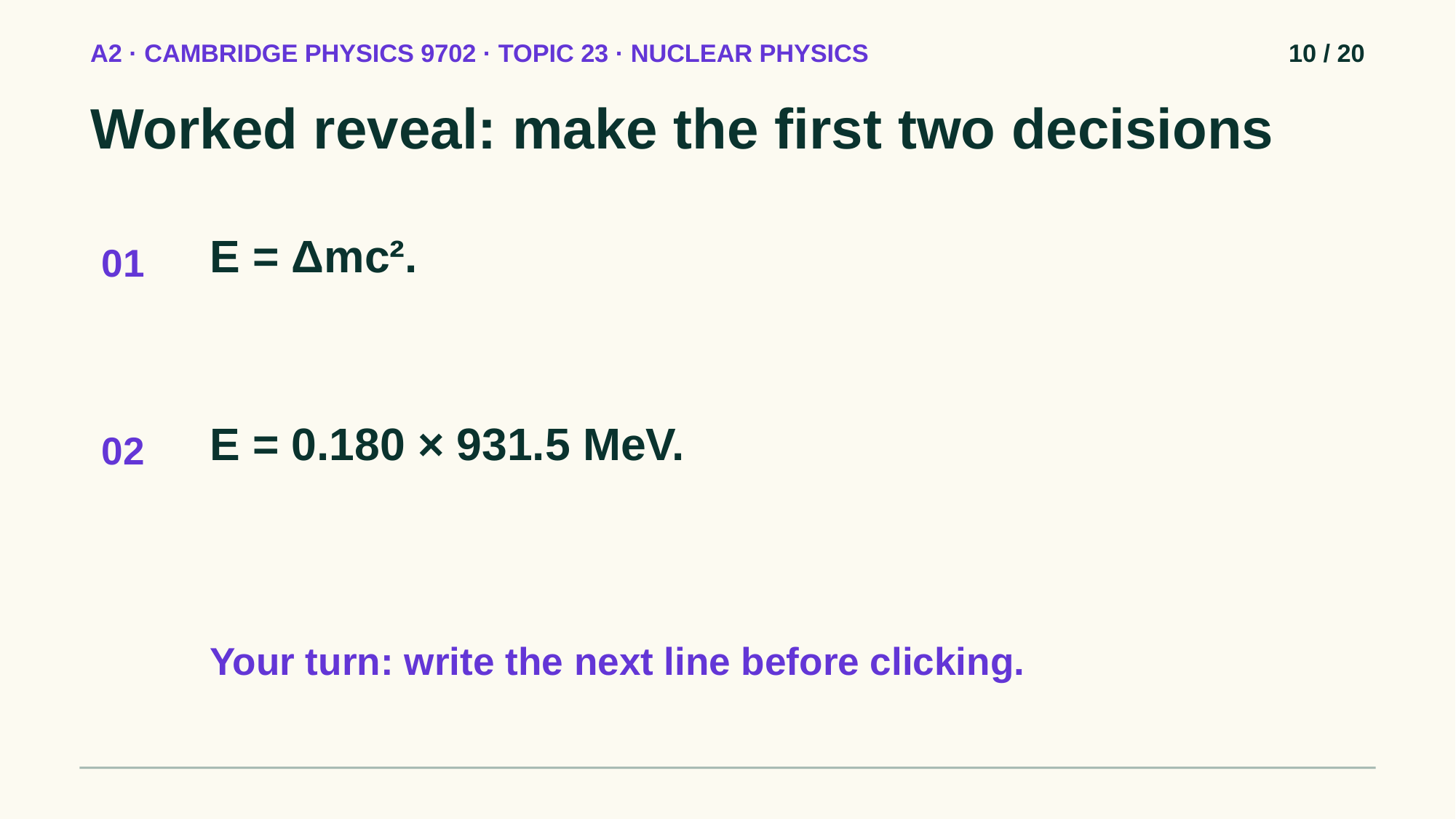

A2 · CAMBRIDGE PHYSICS 9702 · TOPIC 23 · NUCLEAR PHYSICS
10 / 20
Worked reveal: make the first two decisions
E = Δmc².
01
E = 0.180 × 931.5 MeV.
02
Your turn: write the next line before clicking.